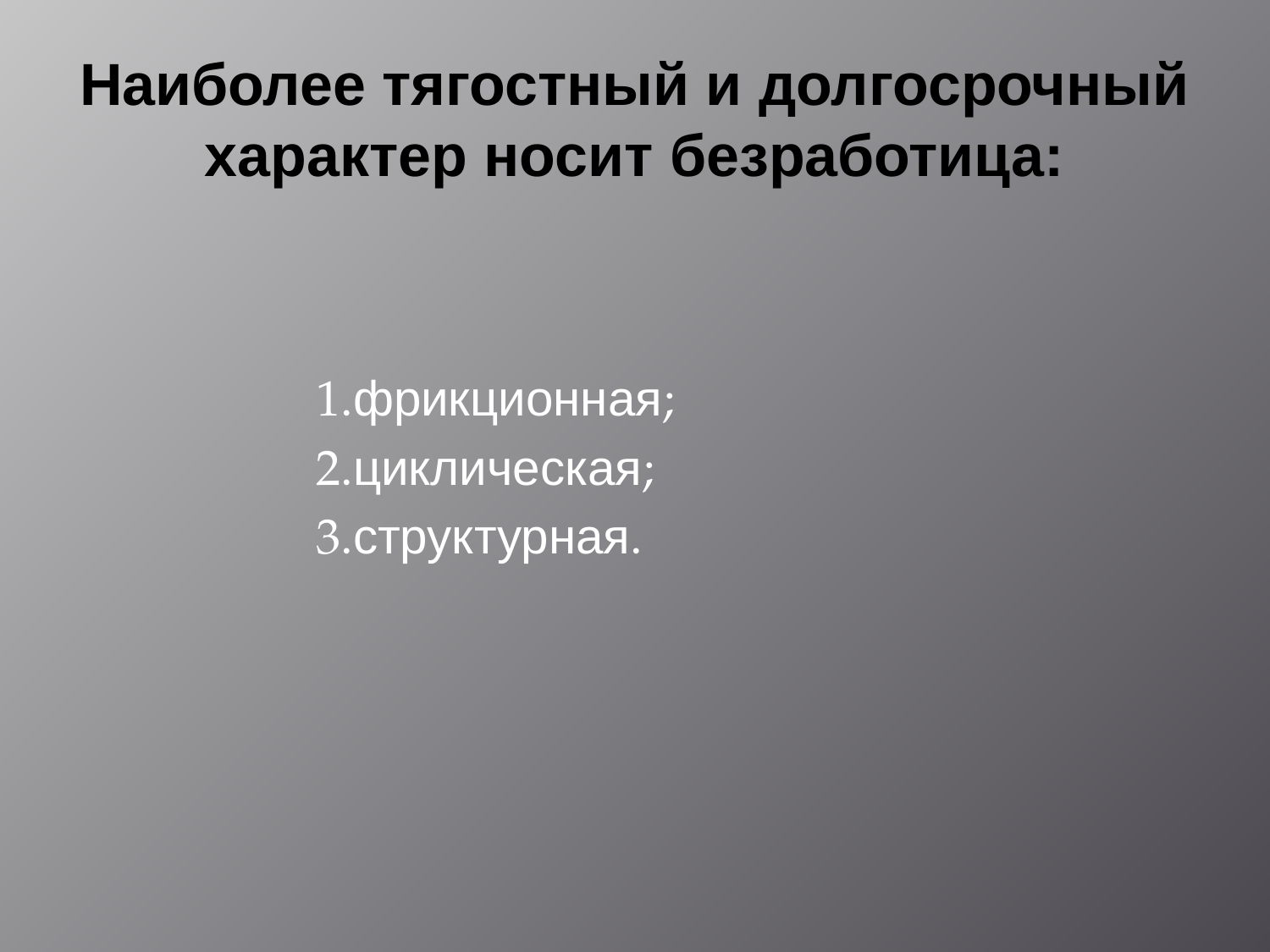

# Наиболее тягостный и долгосрочный характер носит безработица:

                  1.фрикционная;
                  2.циклическая;
                  3.структурная.